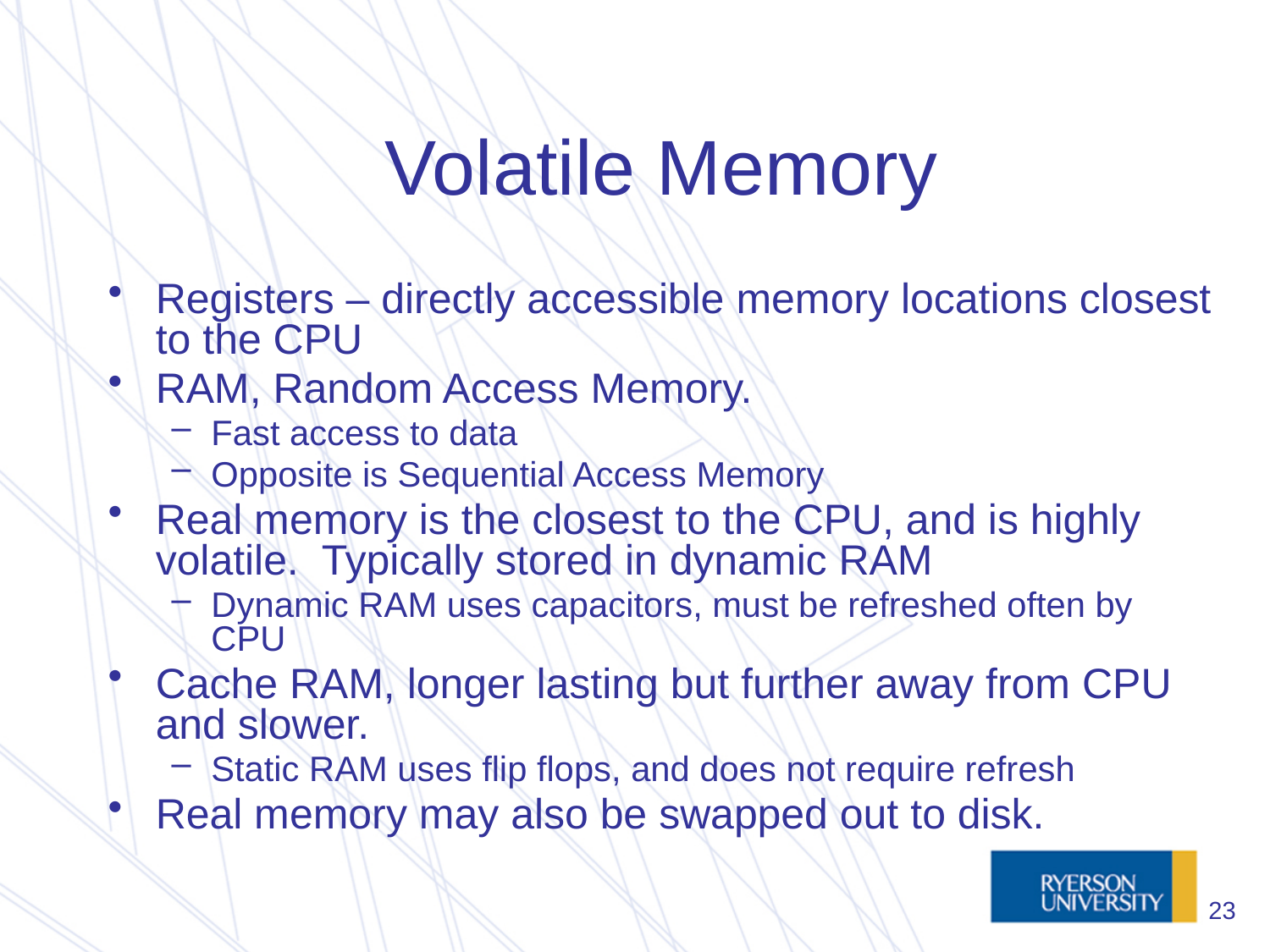

# Volatile Memory
Registers – directly accessible memory locations closest to the CPU
RAM, Random Access Memory.
Fast access to data
Opposite is Sequential Access Memory
Real memory is the closest to the CPU, and is highly volatile.  Typically stored in dynamic RAM
Dynamic RAM uses capacitors, must be refreshed often by CPU
Cache RAM, longer lasting but further away from CPU and slower.
Static RAM uses flip flops, and does not require refresh
Real memory may also be swapped out to disk.

23